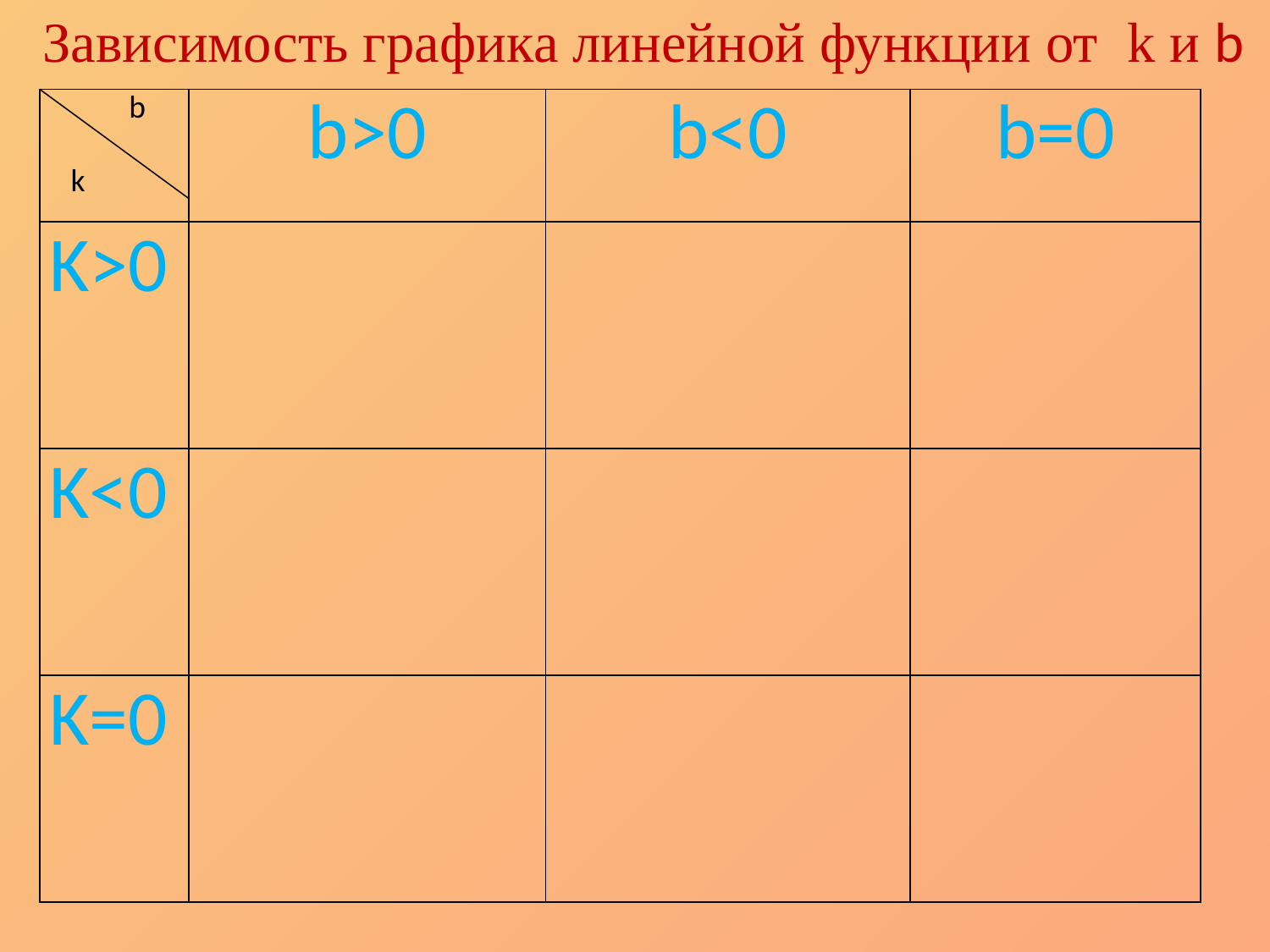

Зависимость графика линейной функции от  k и b
| b k | b>0 | b<0 | b=0 |
| --- | --- | --- | --- |
| K>0 |  |  |  |
| K<0 |  |  |  |
| K=0 |  |  |  |